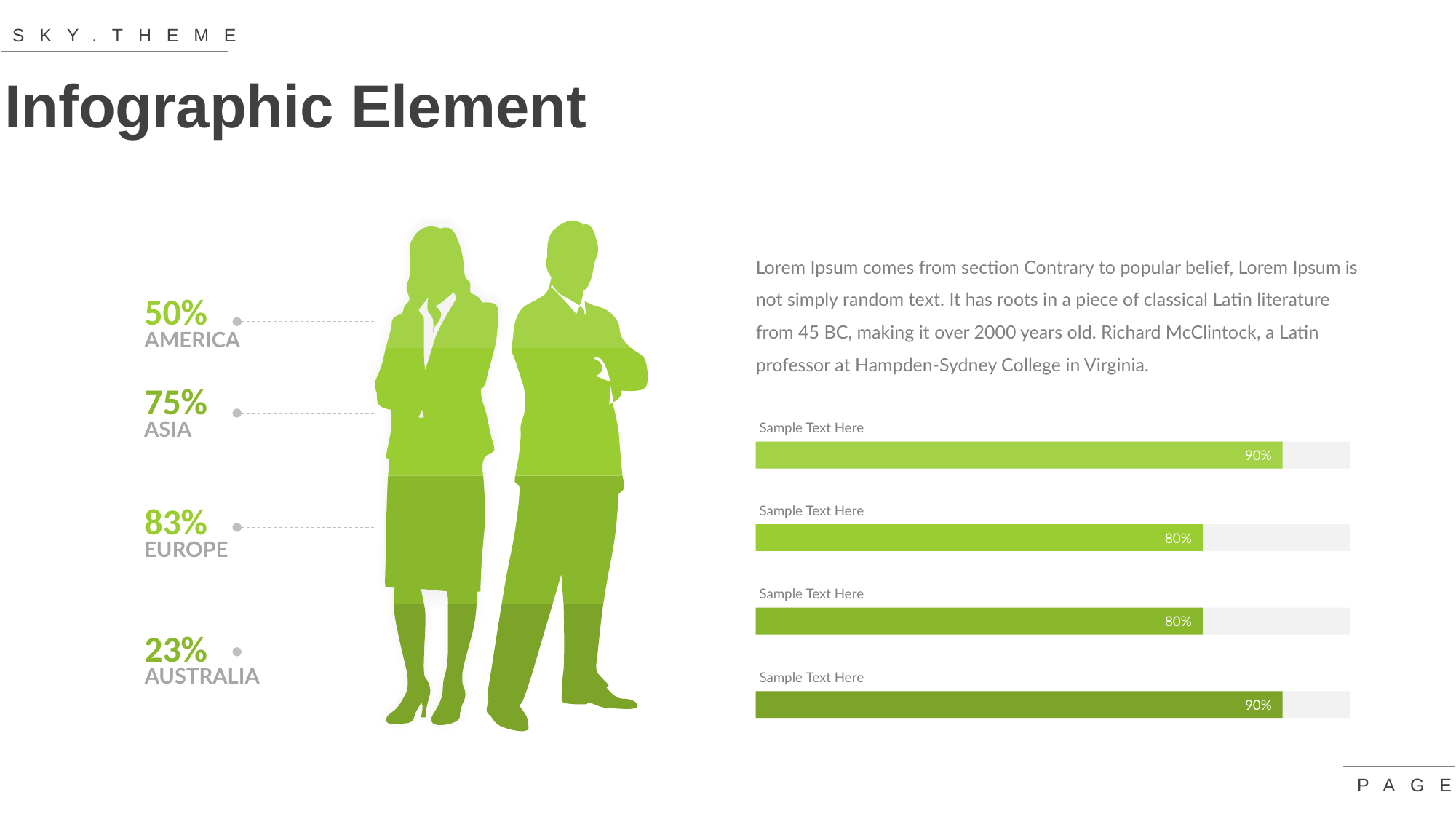

Infographic Element

Lorem Ipsum comes from section Contrary to popular belief, Lorem Ipsum is not simply random text. It has roots in a piece of classical Latin literature from 45 BC, making it over 2000 years old. Richard McClintock, a Latin professor at Hampden-Sydney College in Virginia.
50%
AMERICA

75%
ASIA
Sample Text Here

90%

83%
Sample Text Here

80%
EUROPE
Sample Text Here

80%
23%
AUSTRALIA
Sample Text Here

90%